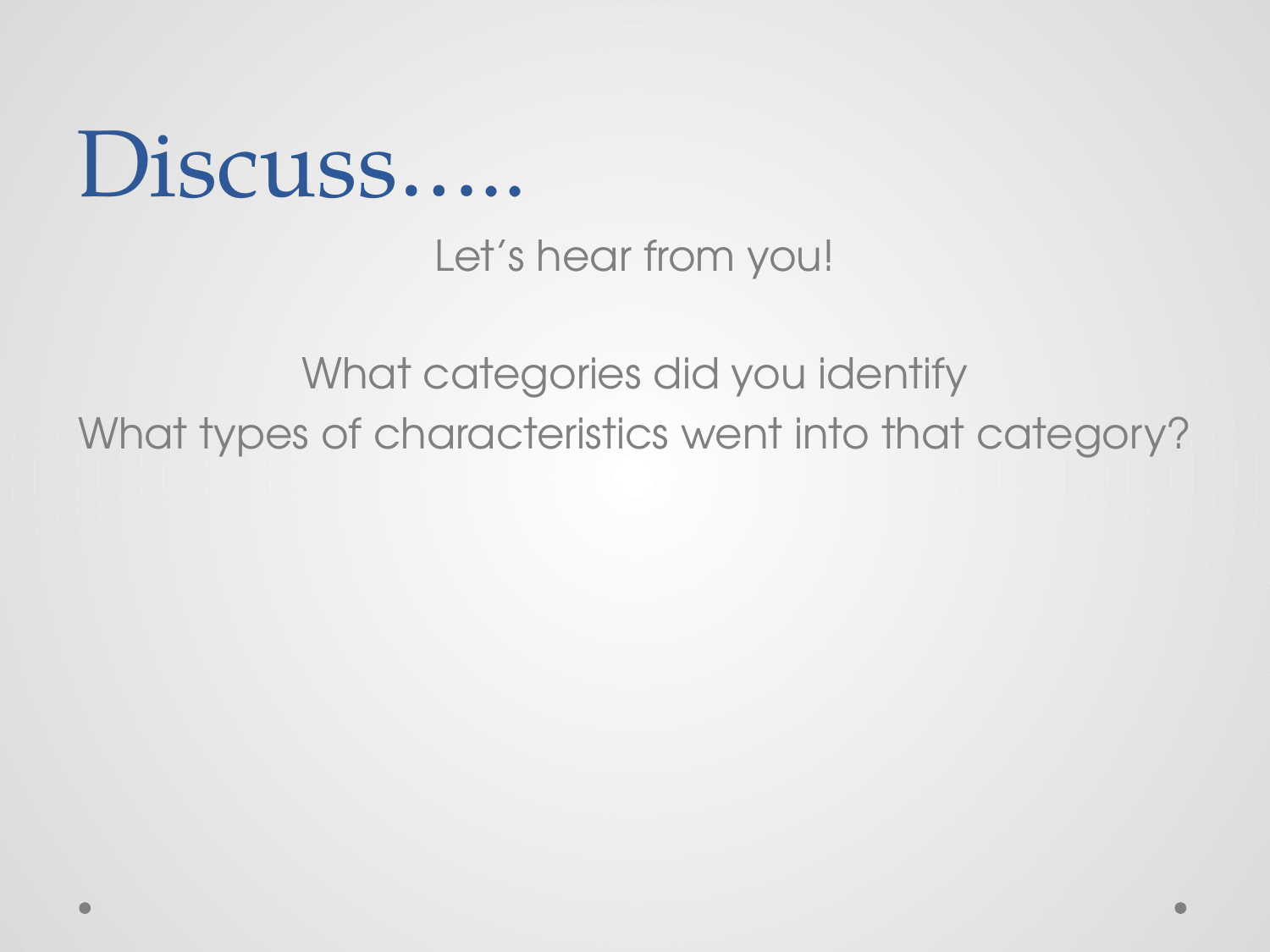

# Discuss…..
Let’s hear from you!

What categories did you identify
What types of characteristics went into that category?